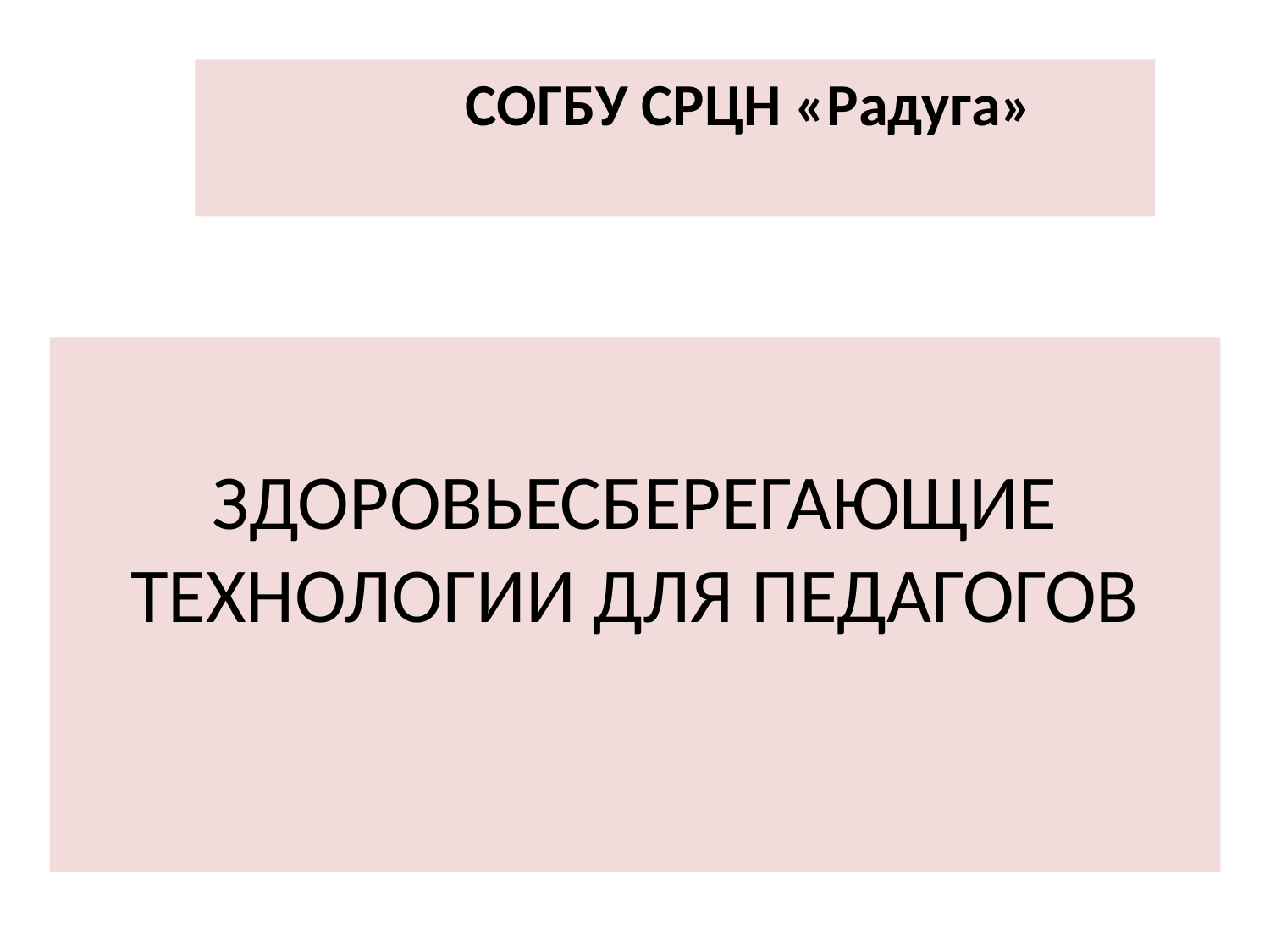

# СОГБУ СРЦН «Радуга»

ЗДОРОВЬЕСБЕРЕГАЮЩИЕ ТЕХНОЛОГИИ ДЛЯ ПЕДАГОГОВ